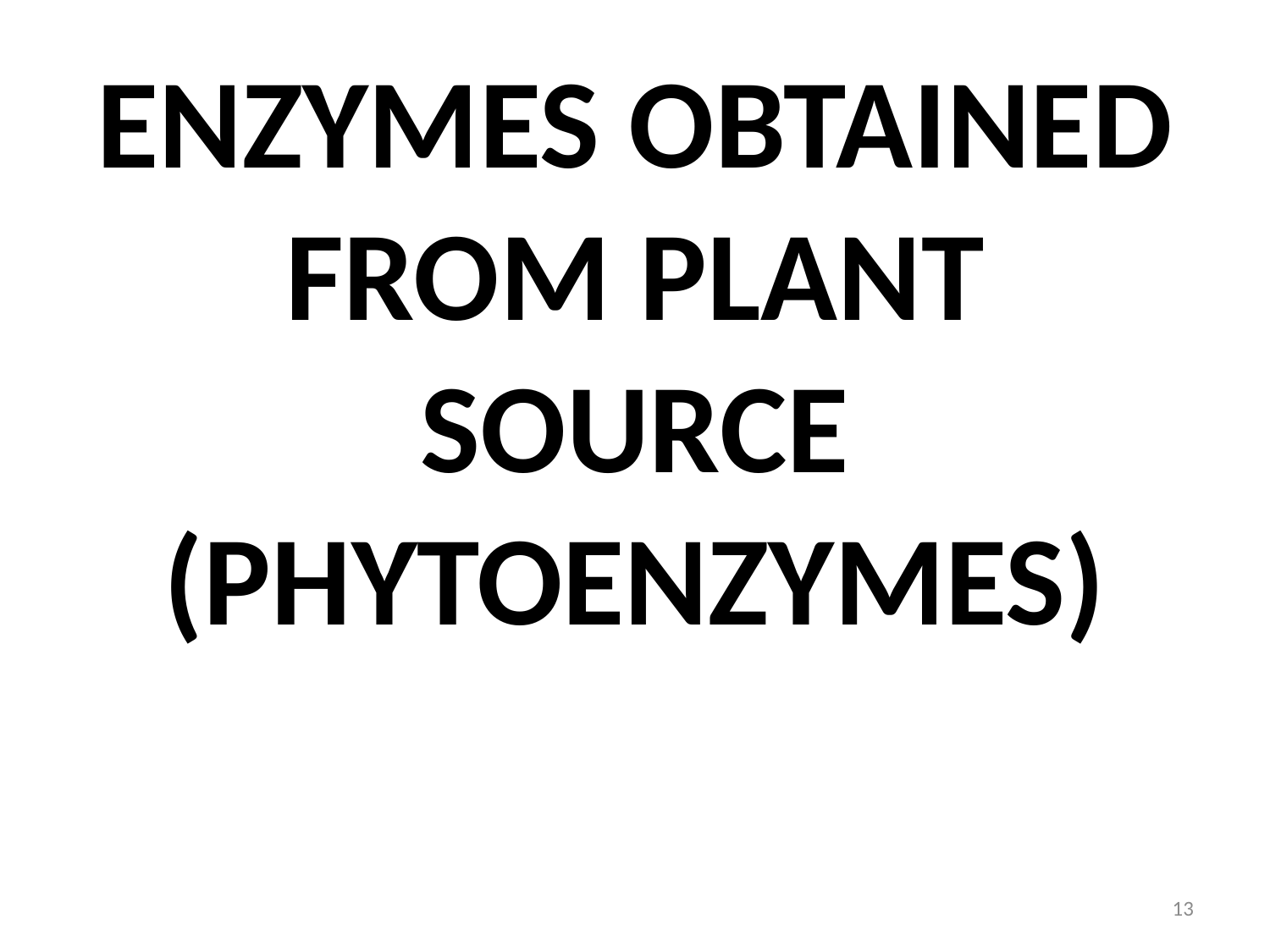

# ENZYMES OBTAINED FROM PLANT SOURCE (PHYTOENZYMES)

13